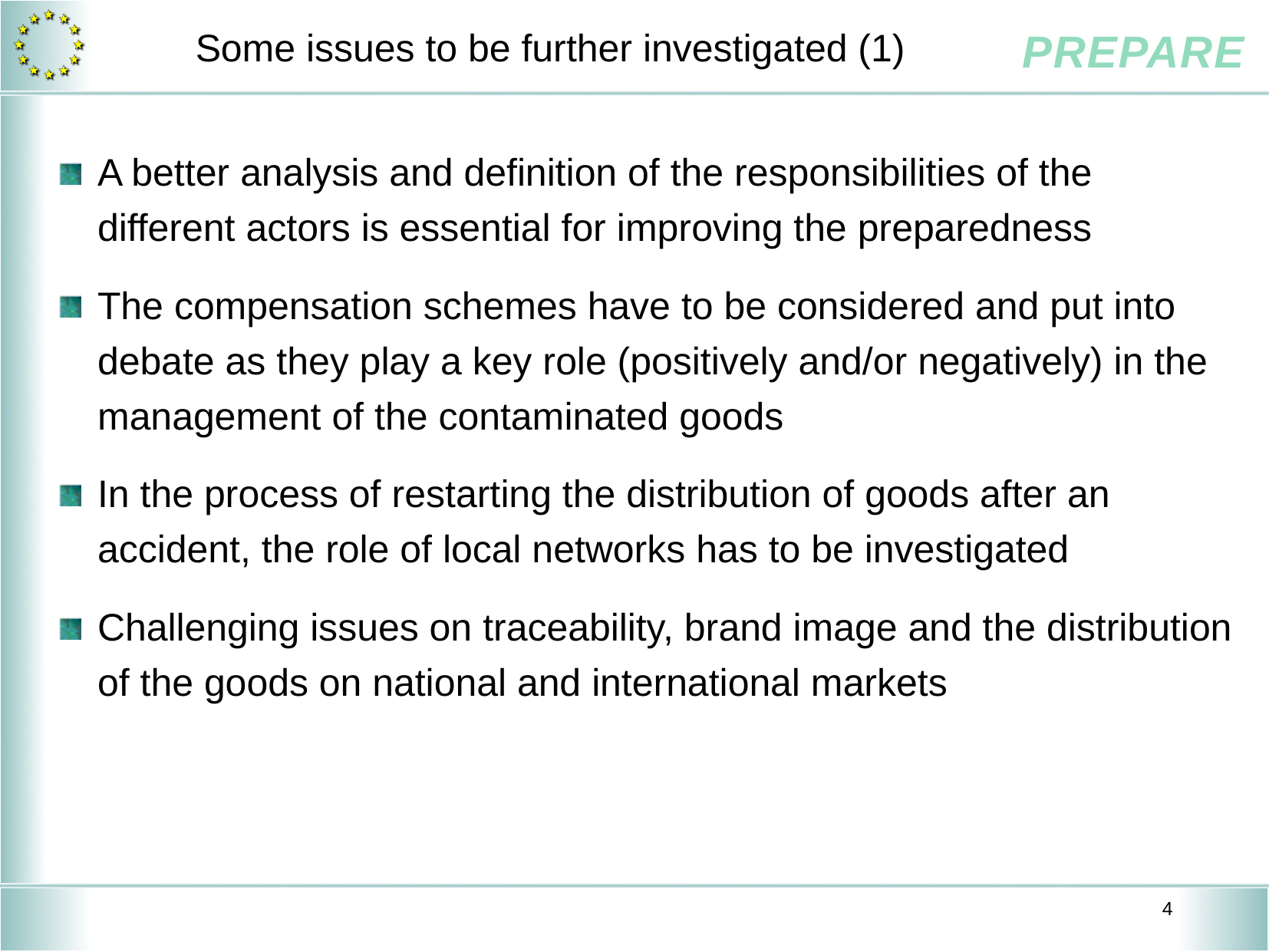

# Some issues to be further investigated (1)
A better analysis and definition of the responsibilities of the different actors is essential for improving the preparedness
The compensation schemes have to be considered and put into debate as they play a key role (positively and/or negatively) in the management of the contaminated goods
In the process of restarting the distribution of goods after an accident, the role of local networks has to be investigated
Challenging issues on traceability, brand image and the distribution of the goods on national and international markets